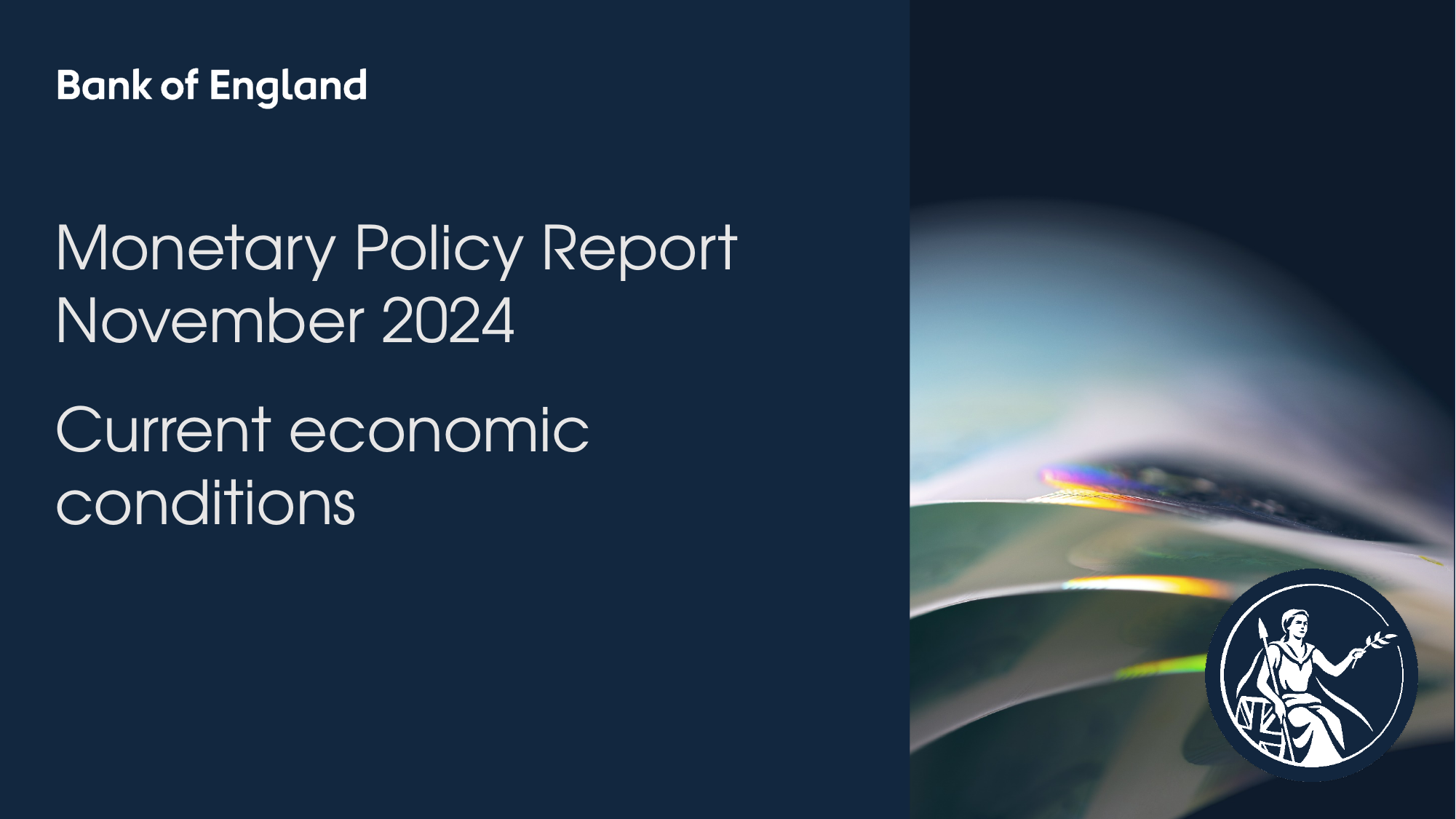

Monetary Policy Report
November 2024
Current economic conditions